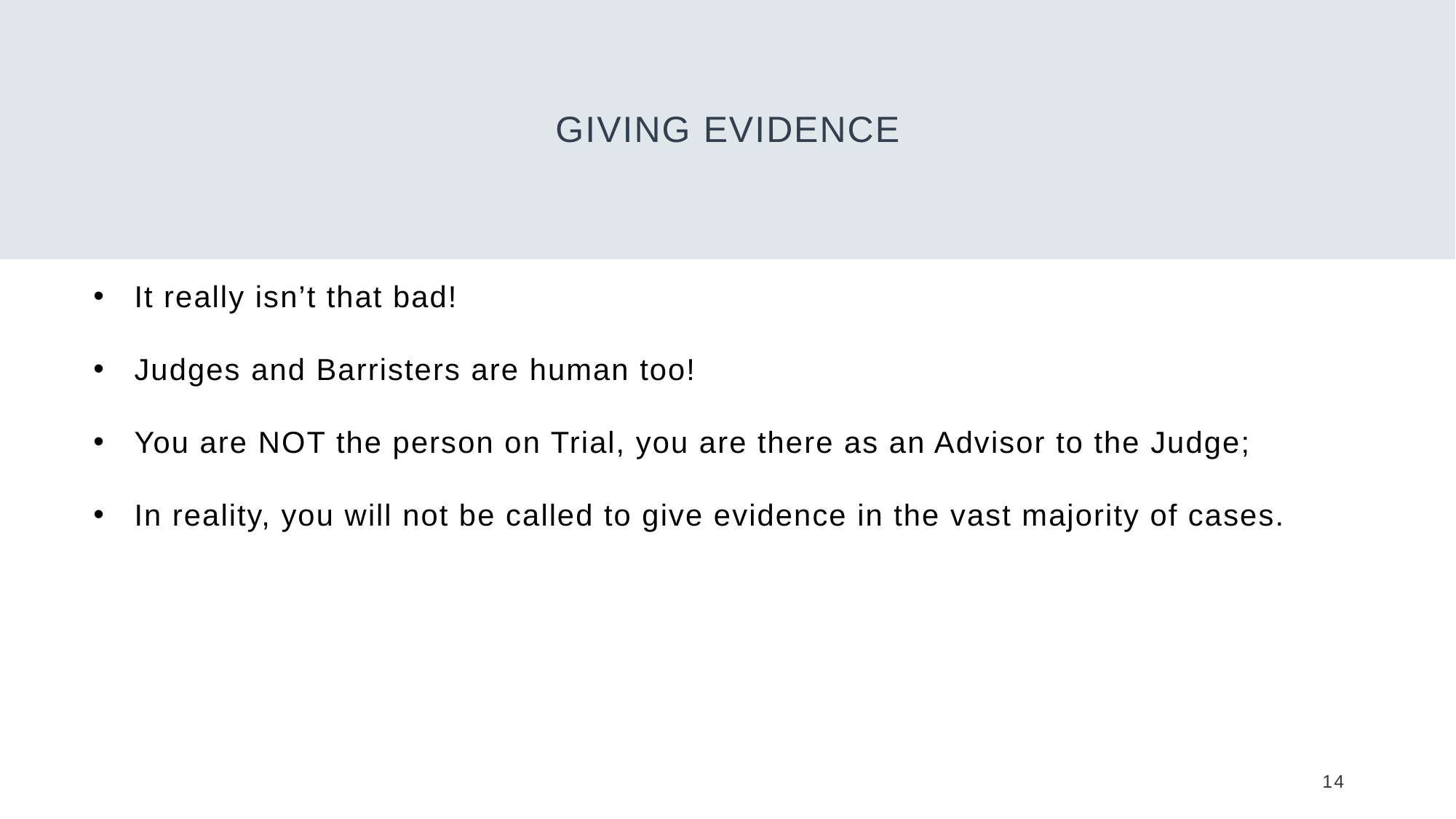

# Giving Evidence
It really isn’t that bad!

Judges and Barristers are human too!

You are NOT the person on Trial, you are there as an Advisor to the Judge;

In reality, you will not be called to give evidence in the vast majority of cases.
14